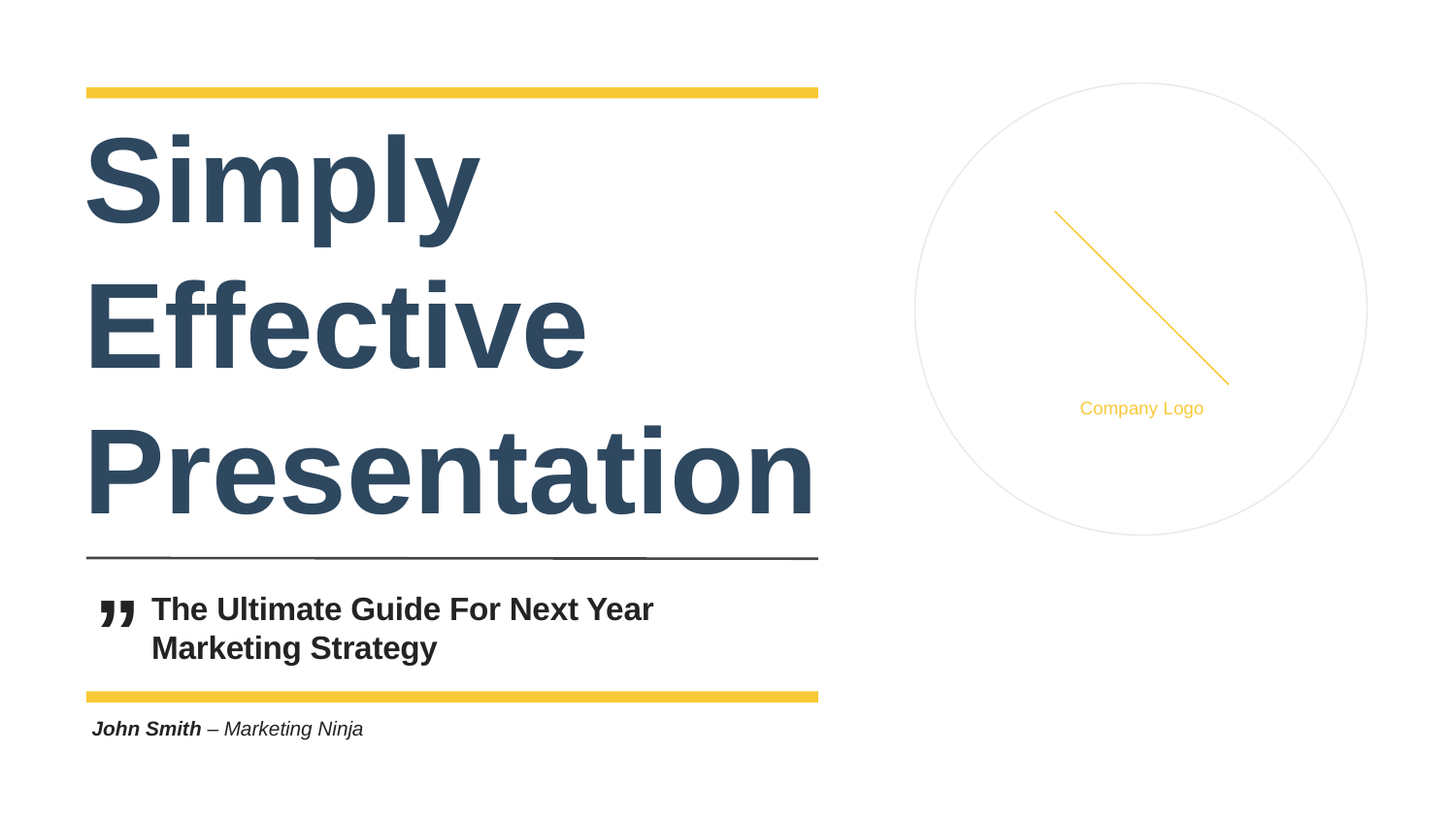

Simply Effective Presentation
Company Logo
”
The Ultimate Guide For Next Year
Marketing Strategy

John Smith – Marketing Ninja